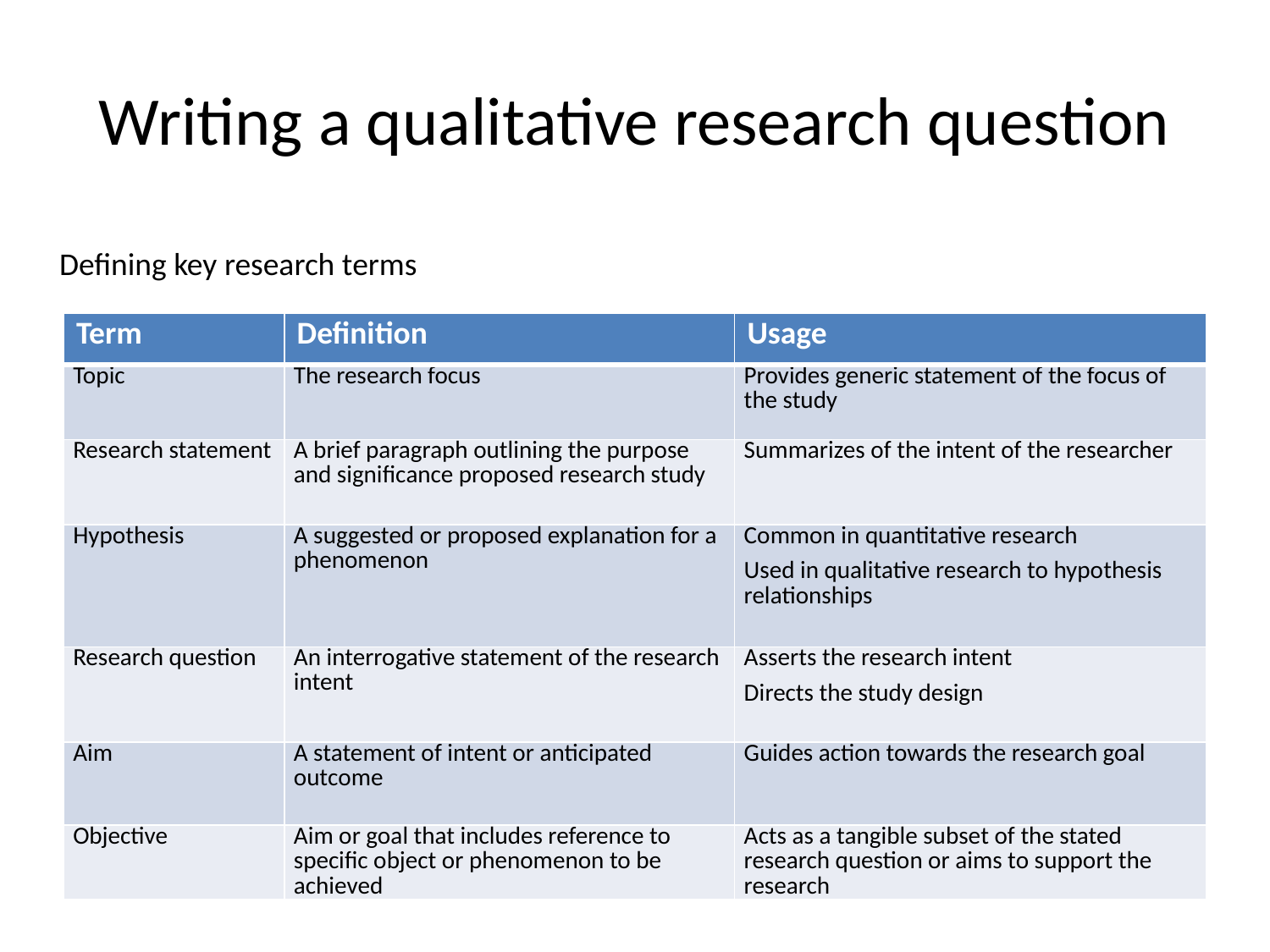

# Writing a qualitative research question
Defining key research terms
| Term | Definition | Usage |
| --- | --- | --- |
| Topic | The research focus | Provides generic statement of the focus of the study |
| Research statement | A brief paragraph outlining the purpose and significance proposed research study | Summarizes of the intent of the researcher |
| Hypothesis | A suggested or proposed explanation for a phenomenon | Common in quantitative research Used in qualitative research to hypothesis relationships |
| Research question | An interrogative statement of the research intent | Asserts the research intent Directs the study design |
| Aim | A statement of intent or anticipated outcome | Guides action towards the research goal |
| Objective | Aim or goal that includes reference to specific object or phenomenon to be achieved | Acts as a tangible subset of the stated research question or aims to support the research |